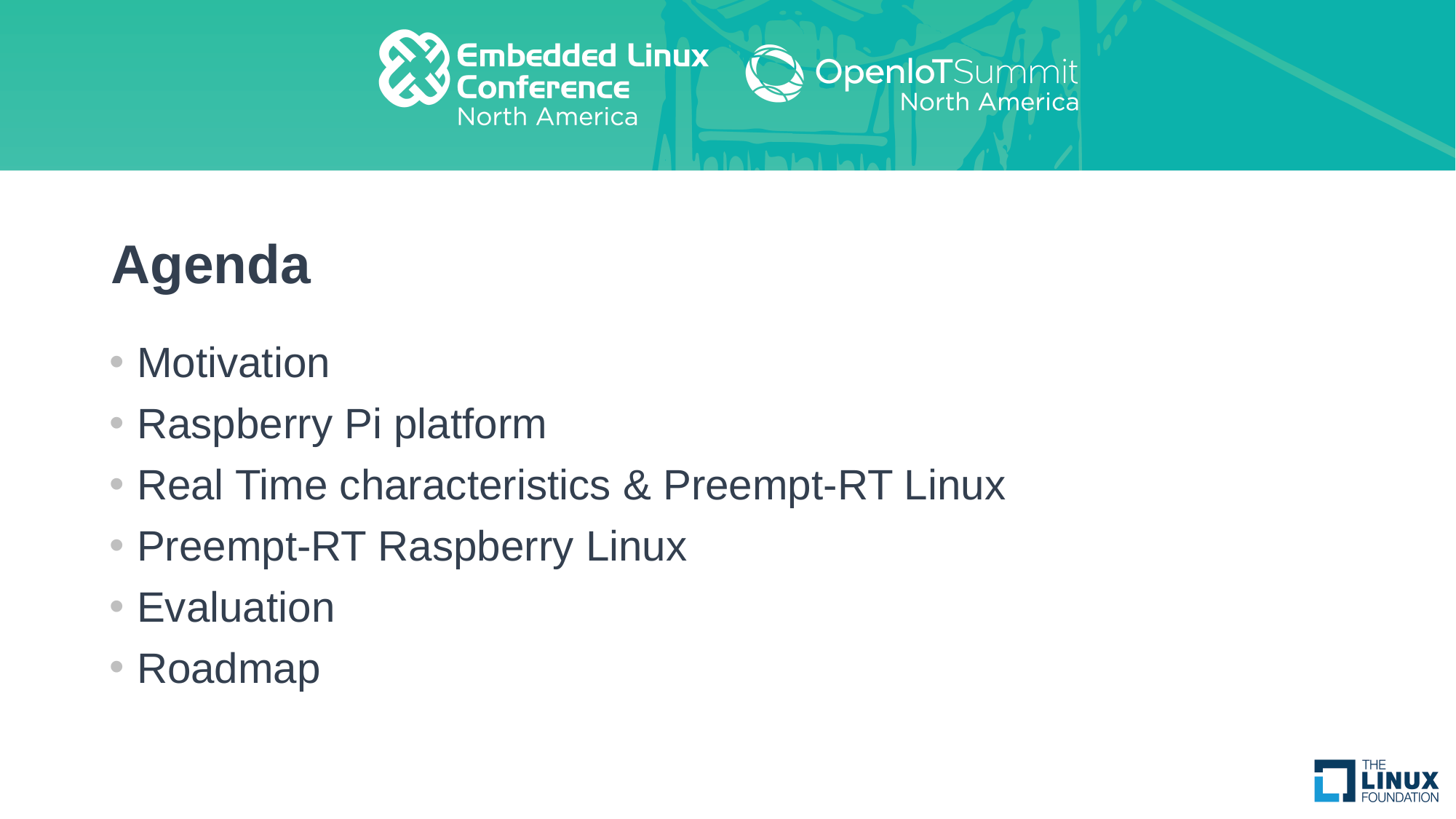

# Agenda
Motivation
Raspberry Pi platform
Real Time characteristics & Preempt-RT Linux
Preempt-RT Raspberry Linux
Evaluation
Roadmap